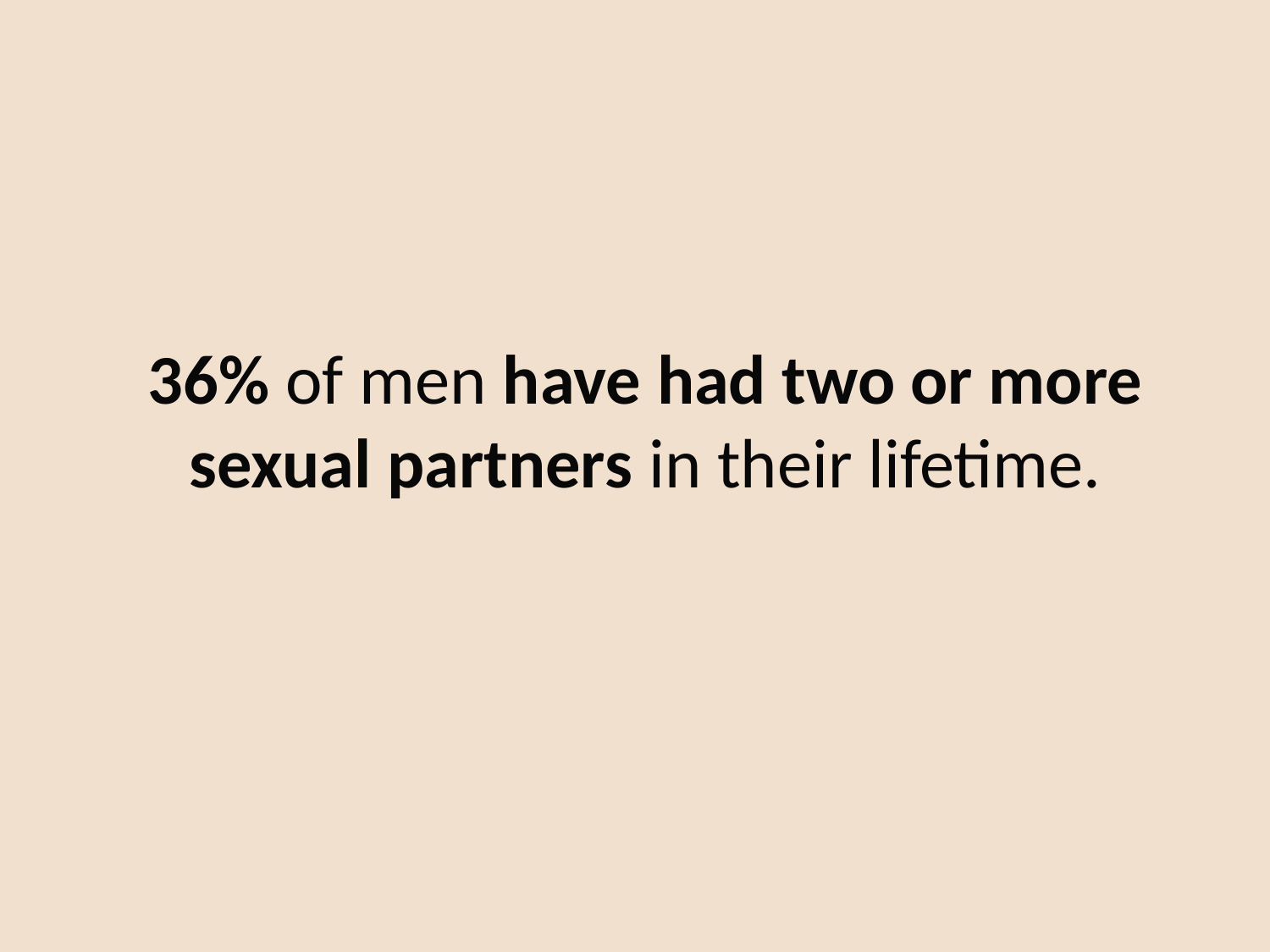

# 36% of men have had two or more sexual partners in their lifetime.